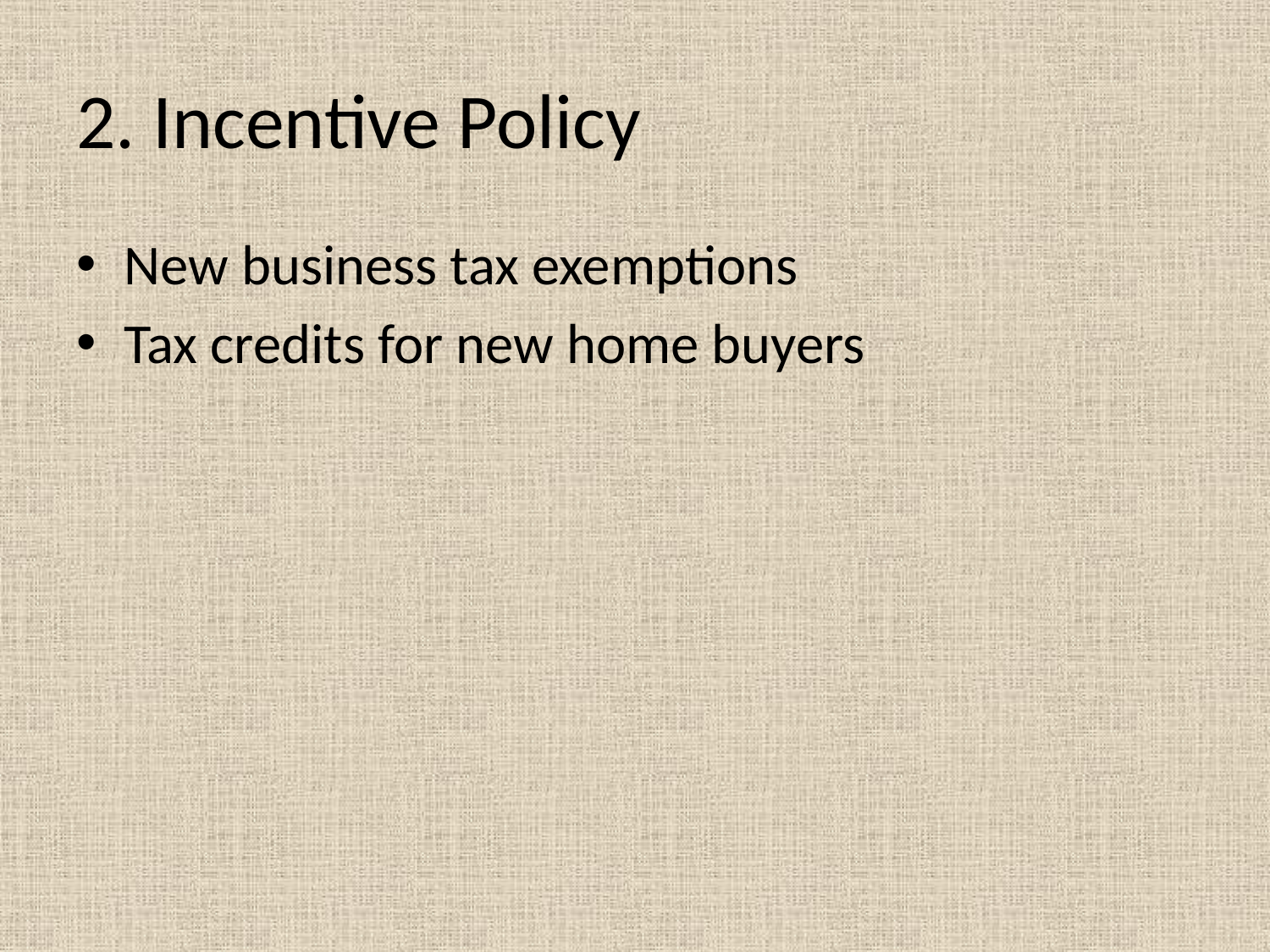

# 2. Incentive Policy
New business tax exemptions
Tax credits for new home buyers